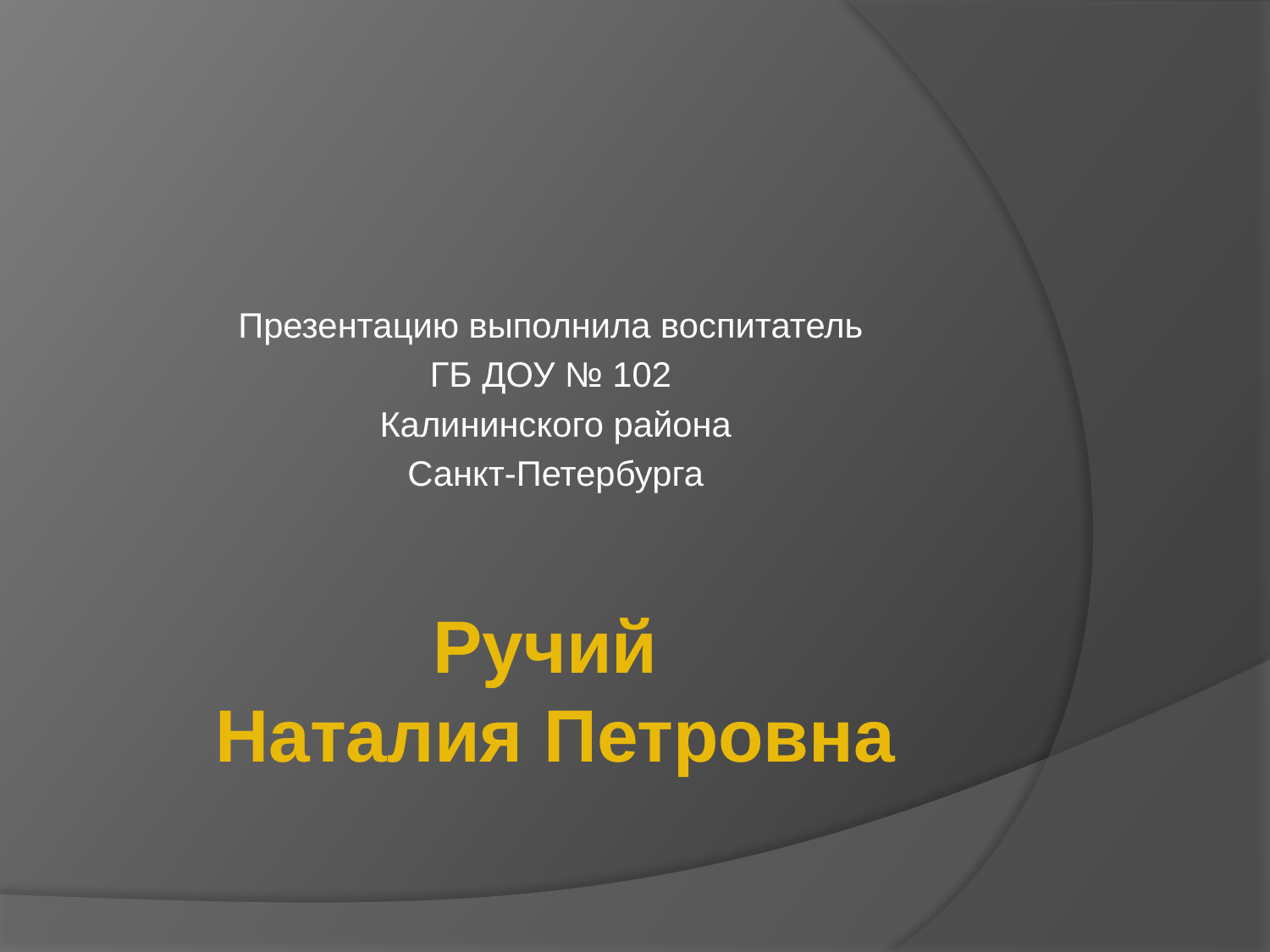

Презентацию выполнила воспитатель
ГБ ДОУ № 102
Калининского района
Санкт-Петербурга
# Ручий Наталия Петровна